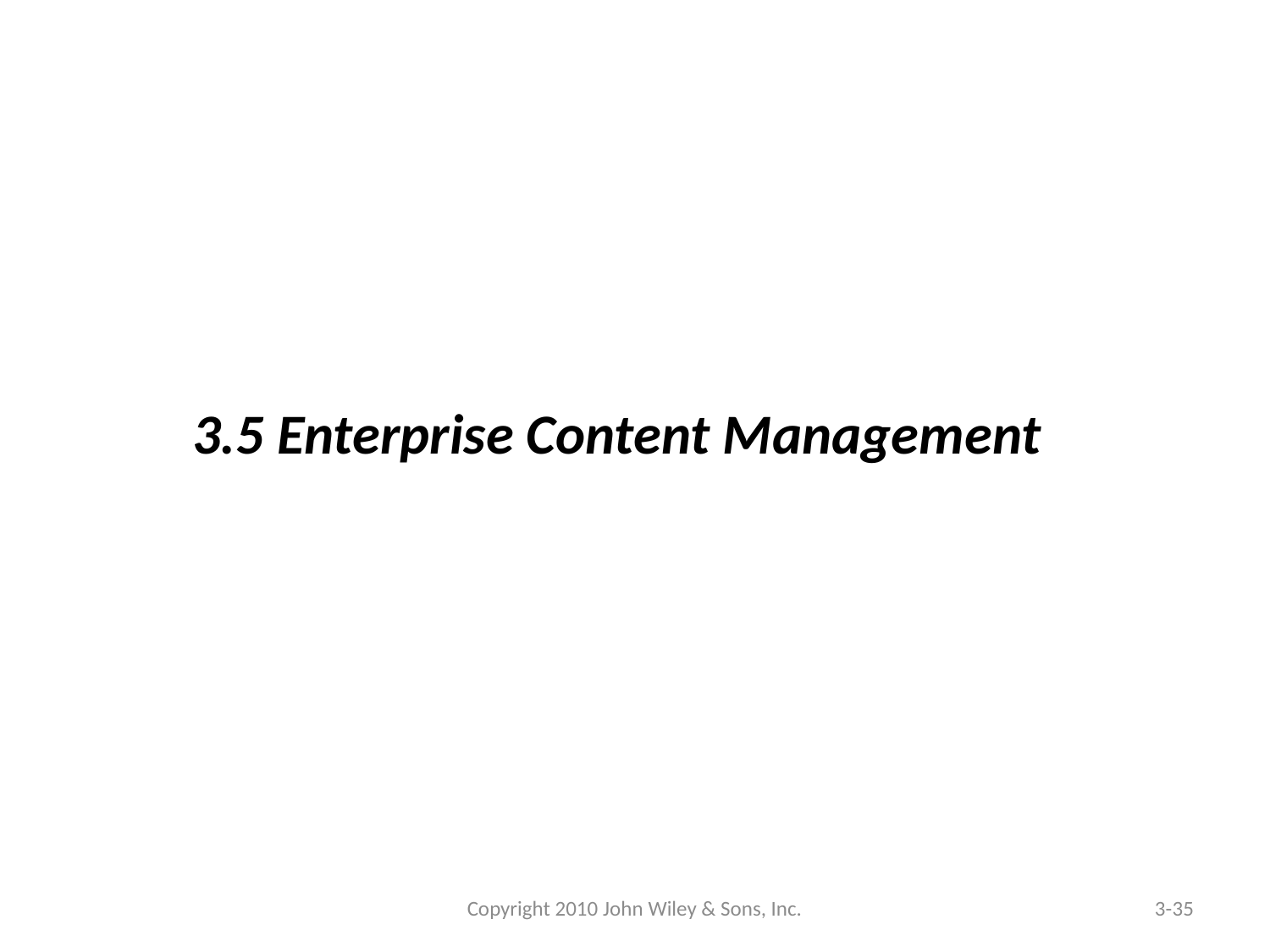

3.5 Enterprise Content Management
Copyright 2010 John Wiley & Sons, Inc.
3-35